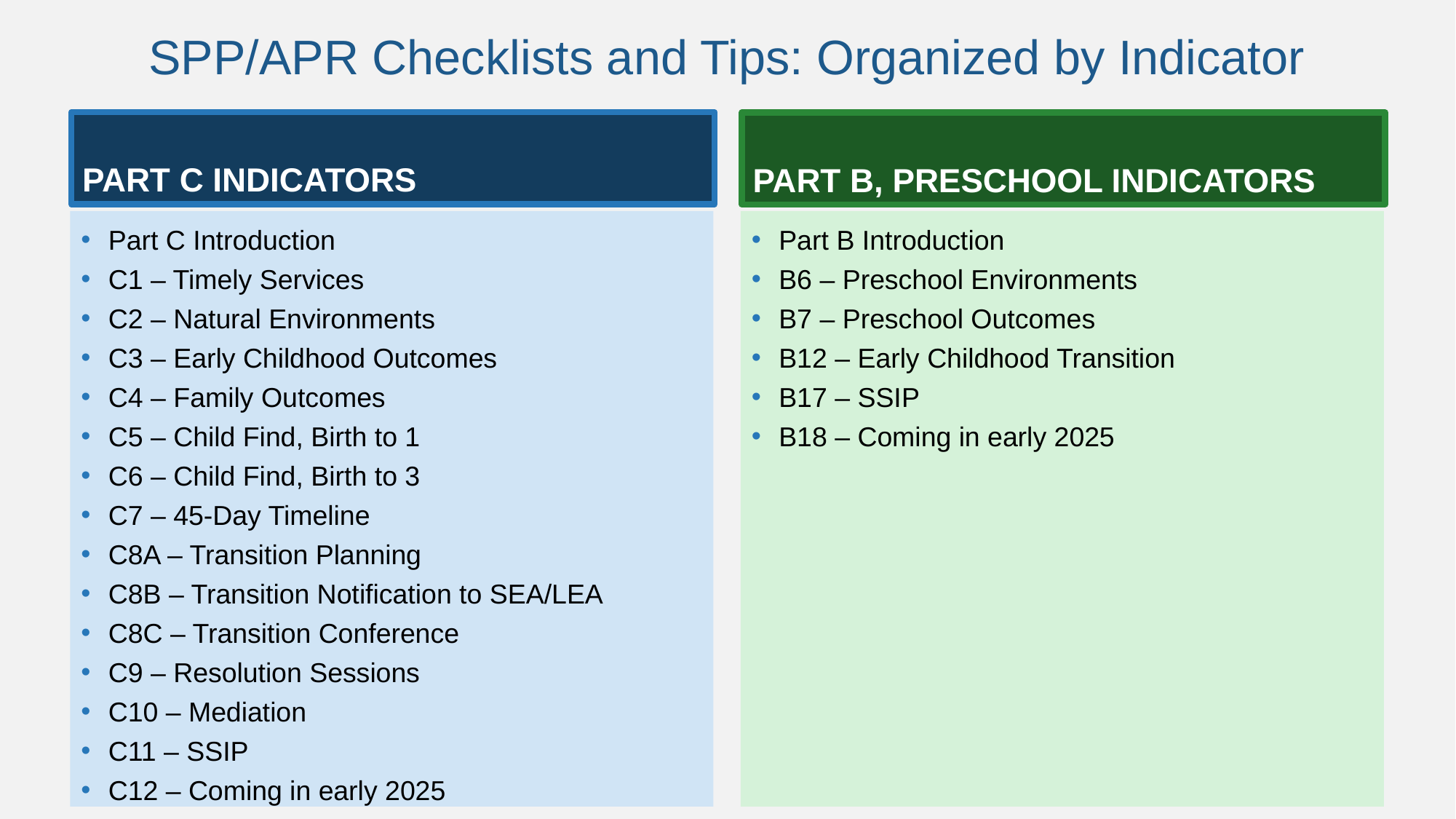

# SPP/APR Checklists and Tips: Organized by Indicator
Part C Indicators
Part B, Preschool Indicators
Part B Introduction
B6 – Preschool Environments
B7 – Preschool Outcomes
B12 – Early Childhood Transition
B17 – SSIP
B18 – Coming in early 2025
Part C Introduction
C1 – Timely Services
C2 – Natural Environments
C3 – Early Childhood Outcomes
C4 – Family Outcomes
C5 – Child Find, Birth to 1
C6 – Child Find, Birth to 3
C7 – 45-Day Timeline
C8A – Transition Planning
C8B – Transition Notification to SEA/LEA
C8C – Transition Conference
C9 – Resolution Sessions
C10 – Mediation
C11 – SSIP
C12 – Coming in early 2025
22